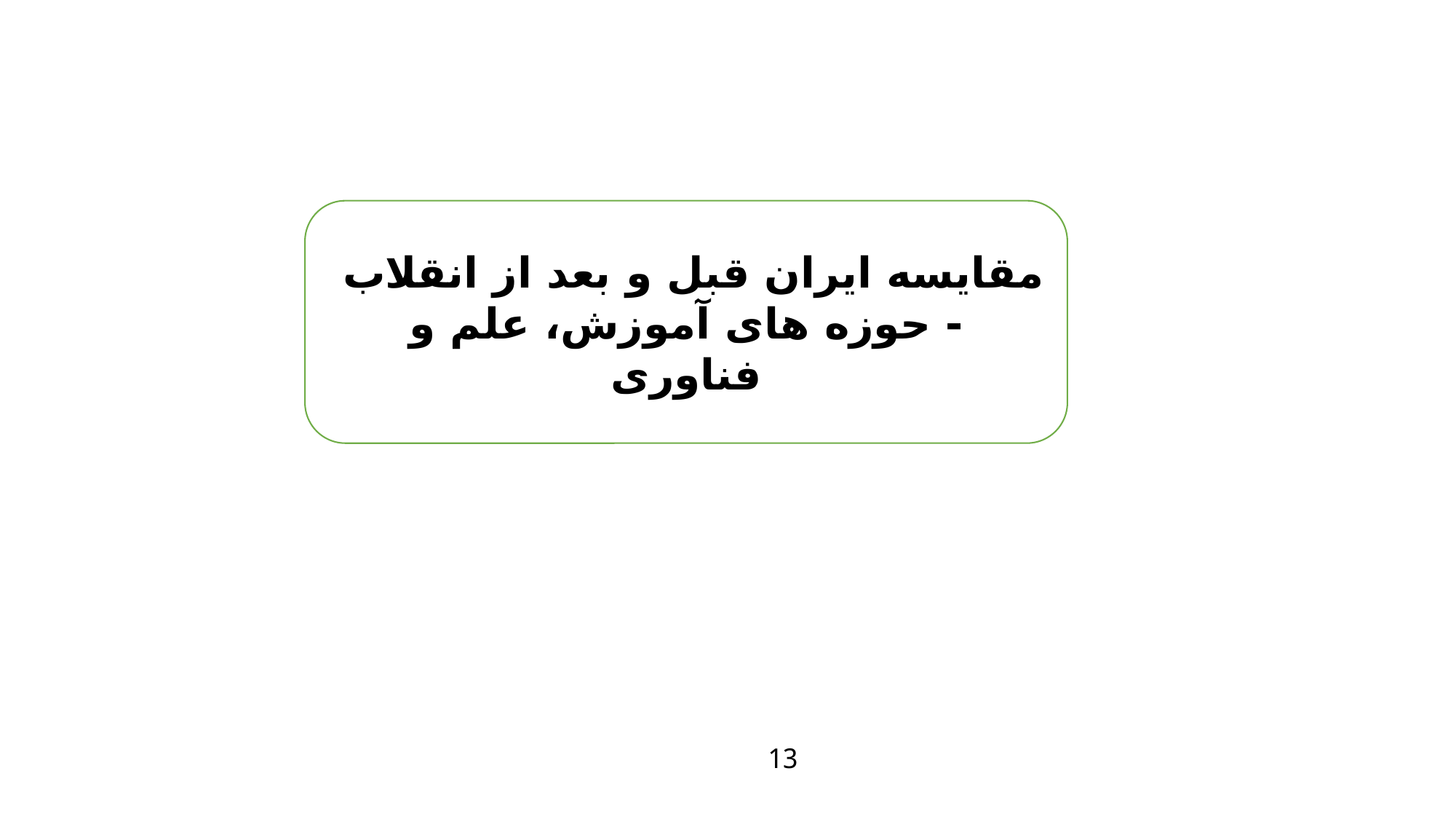

مقایسه ایران قبل و بعد از انقلاب
- حوزه های آموزش، علم و فناوری
13